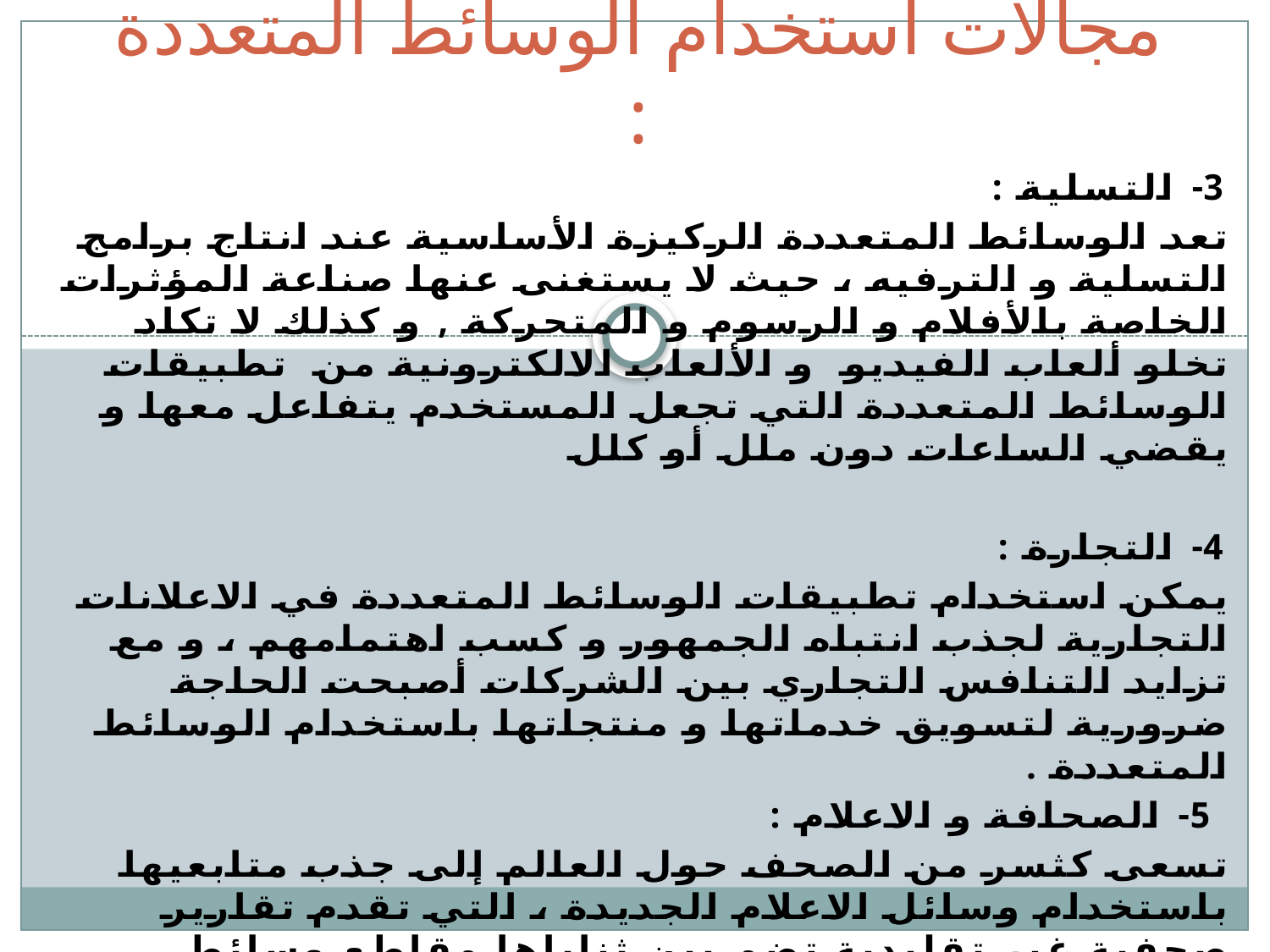

# مجالات استخدام الوسائط المتعددة :

3- التسلية :
تعد الوسائط المتعددة الركيزة الأساسية عند انتاج برامج التسلية و الترفيه ، حيث لا يستغنى عنها صناعة المؤثرات الخاصة بالأفلام و الرسوم و المتحركة , و كذلك لا تكاد تخلو ألعاب الفيديو  و الألعاب الالكترونية من  تطبيقات الوسائط المتعددة التي تجعل المستخدم يتفاعل معها و يقضي الساعات دون ملل أو كلل

4- التجارة :
يمكن استخدام تطبيقات الوسائط المتعددة في الاعلانات التجارية لجذب انتباه الجمهور و كسب اهتمامهم ، و مع تزايد التنافس التجاري بين الشركات أصبحت الحاجة ضرورية لتسويق خدماتها و منتجاتها باستخدام الوسائط المتعددة .
 5- الصحافة و الاعلام :
تسعى كثسر من الصحف حول العالم إلى جذب متابعيها باستخدام وسائل الاعلام الجديدة ، التي تقدم تقارير صحفية غير تقليدية تضم بين ثناياها مقاطع وسائط متعددة تمكنها من إيصال صوتها إلى العالم بلغة مشتركة لا تحتاج إلى ترجمة